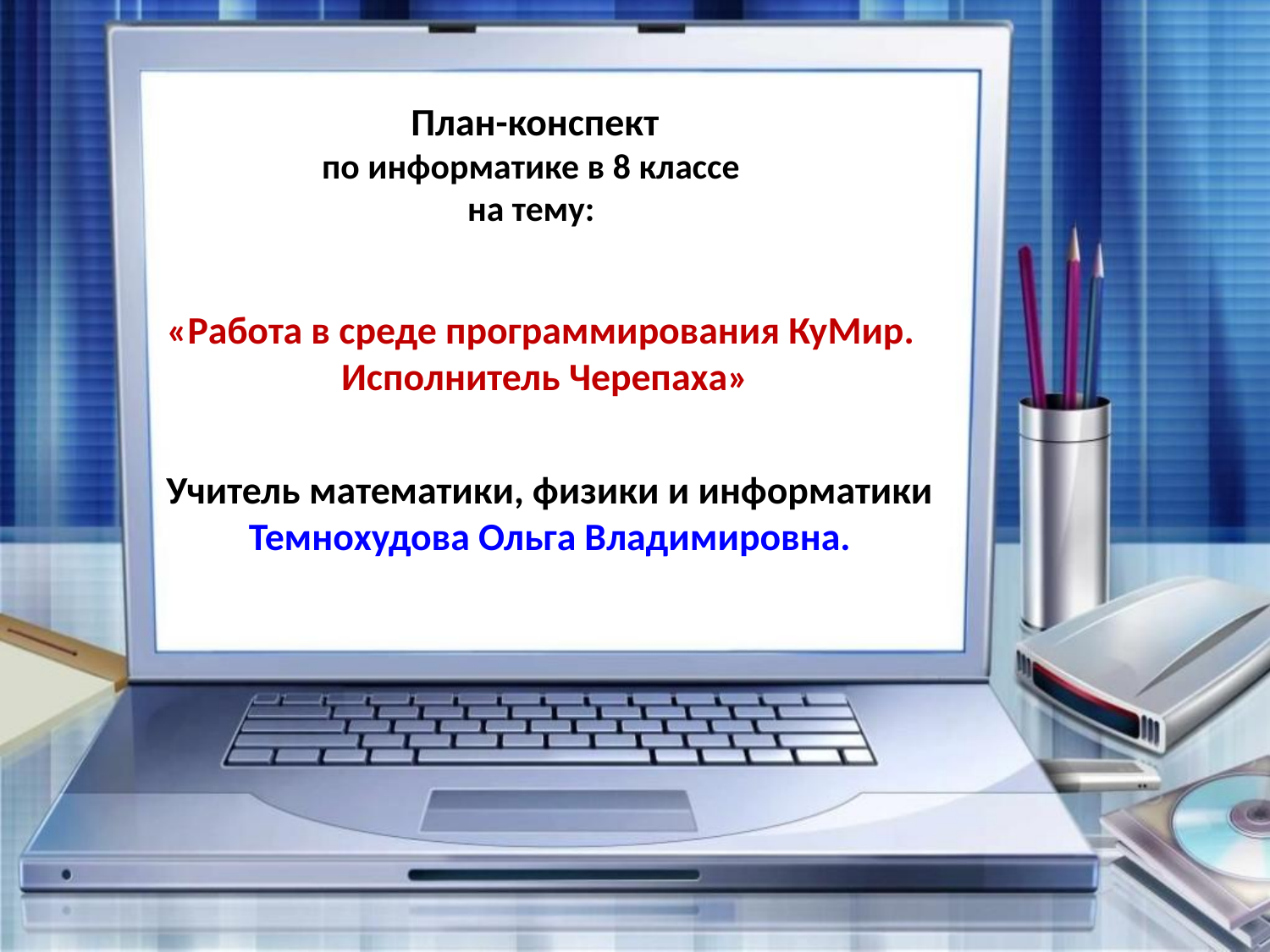

План-конспект
по информатике в 8 классе
на тему:
«Работа в среде программирования КуМир.
Исполнитель Черепаха»
Учитель математики, физики и информатики
Темнохудова Ольга Владимировна.